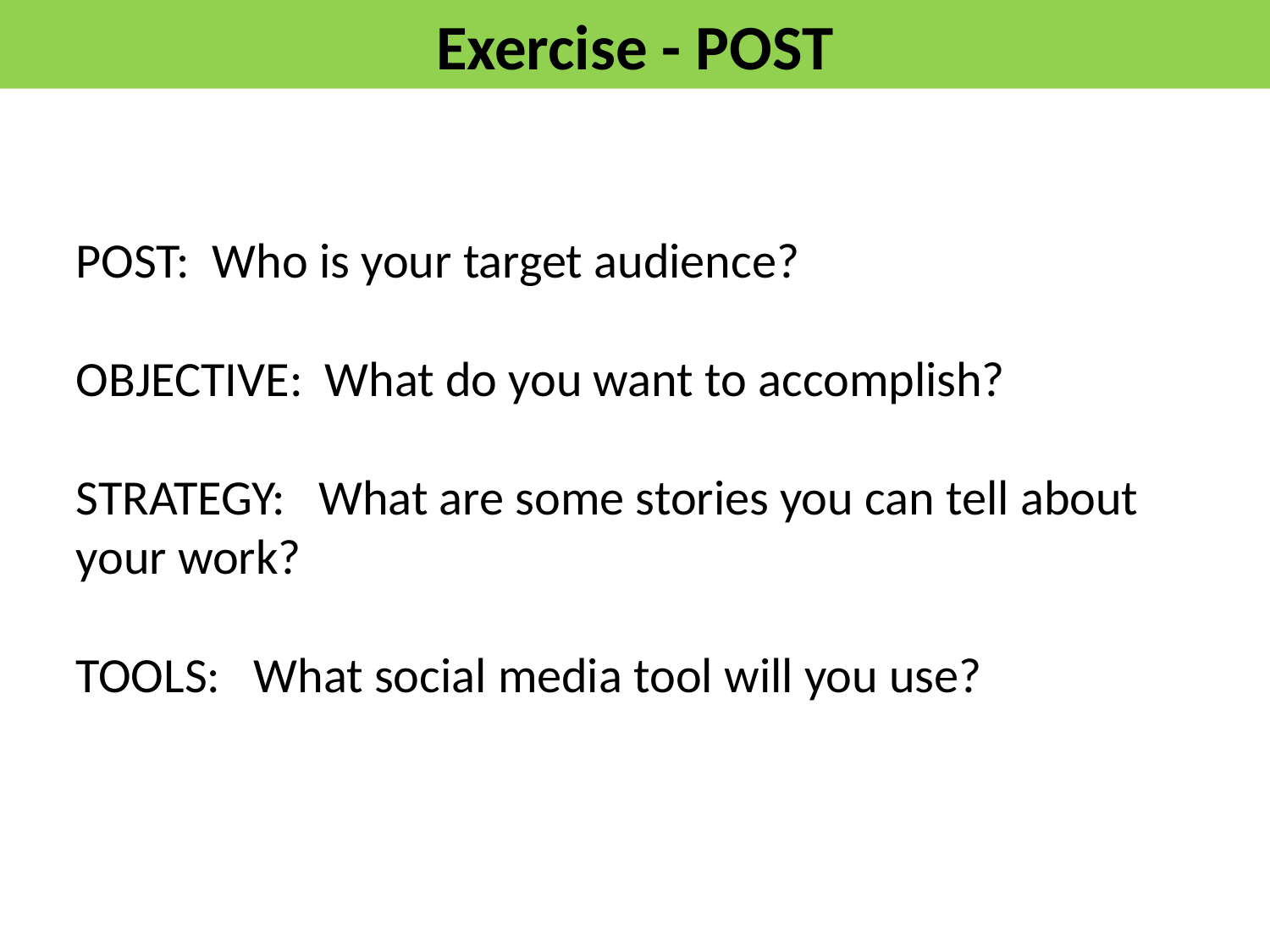

Exercise - POST
POST:  Who is your target audience?

OBJECTIVE:  What do you want to accomplish?

STRATEGY:   What are some stories you can tell about your work?

TOOLS:   What social media tool will you use?